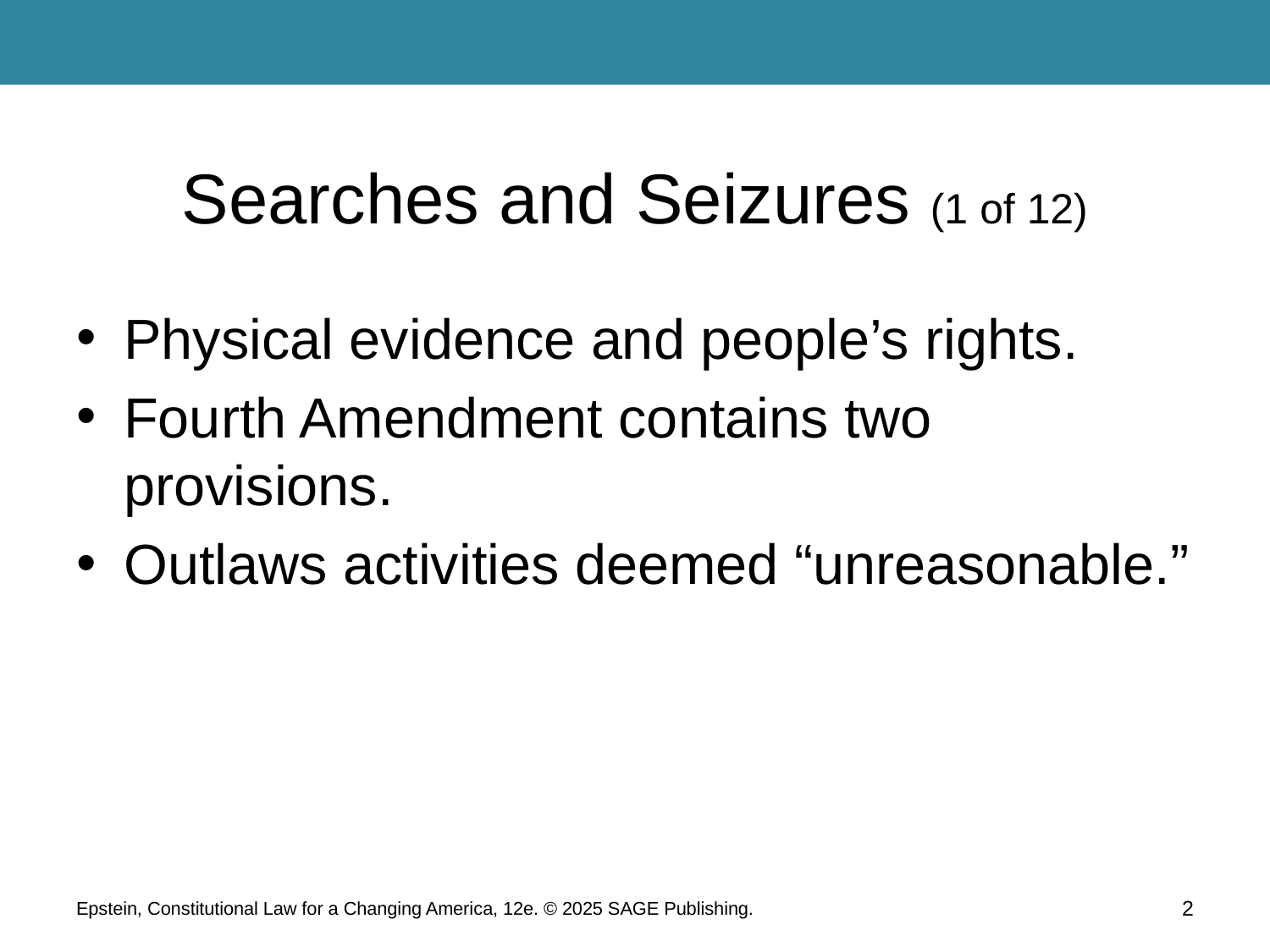

# Searches and Seizures (1 of 12)
Physical evidence and people’s rights.
Fourth Amendment contains two provisions.
Outlaws activities deemed “unreasonable.”
Epstein, Constitutional Law for a Changing America, 12e. © 2025 SAGE Publishing.
2